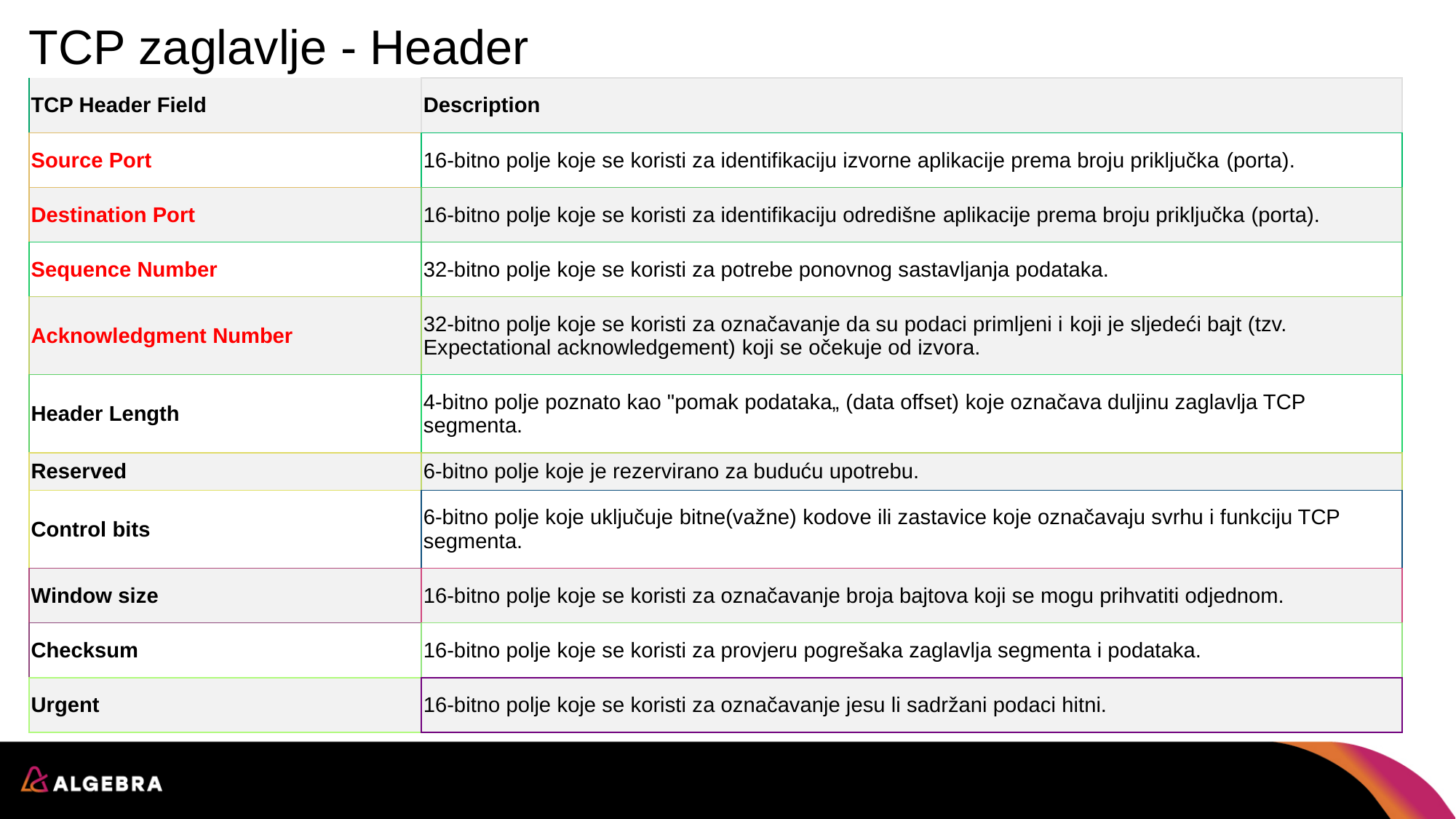

# TCP zaglavlje - Header
| TCP Header Field | Description |
| --- | --- |
| Source Port | 16-bitno polje koje se koristi za identifikaciju izvorne aplikacije prema broju priključka (porta). |
| Destination Port | 16-bitno polje koje se koristi za identifikaciju odredišne ​​aplikacije prema broju priključka (porta). |
| Sequence Number | 32-bitno polje koje se koristi za potrebe ponovnog sastavljanja podataka. |
| Acknowledgment Number | 32-bitno polje koje se koristi za označavanje da su podaci primljeni i koji je sljedeći bajt (tzv. Expectational acknowledgement) koji se očekuje od izvora. |
| Header Length | 4-bitno polje poznato kao "pomak podataka„ (data offset) koje označava duljinu zaglavlja TCP segmenta. |
| Reserved | 6-bitno polje koje je rezervirano za buduću upotrebu. |
| Control bits | 6-bitno polje koje uključuje bitne(važne) kodove ili zastavice koje označavaju svrhu i funkciju TCP segmenta. |
| Window size | 16-bitno polje koje se koristi za označavanje broja bajtova koji se mogu prihvatiti odjednom. |
| Checksum | 16-bitno polje koje se koristi za provjeru pogrešaka zaglavlja segmenta i podataka. |
| Urgent | 16-bitno polje koje se koristi za označavanje jesu li sadržani podaci hitni. |